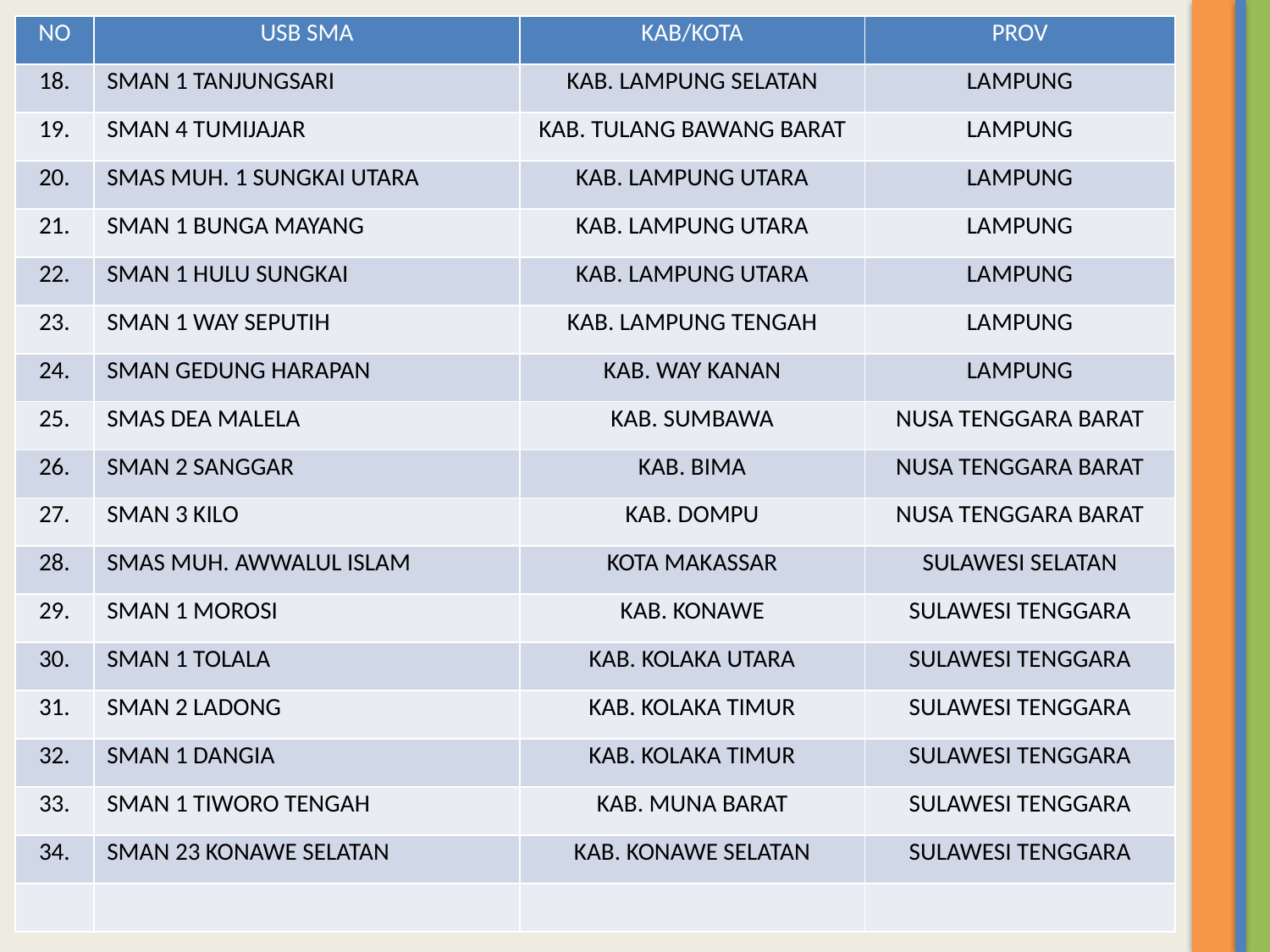

| NO | USB SMA | KAB/KOTA | PROV |
| --- | --- | --- | --- |
| 18. | SMAN 1 TANJUNGSARI | KAB. LAMPUNG SELATAN | LAMPUNG |
| 19. | SMAN 4 TUMIJAJAR | KAB. TULANG BAWANG BARAT | LAMPUNG |
| 20. | SMAS MUH. 1 SUNGKAI UTARA | KAB. LAMPUNG UTARA | LAMPUNG |
| 21. | SMAN 1 BUNGA MAYANG | KAB. LAMPUNG UTARA | LAMPUNG |
| 22. | SMAN 1 HULU SUNGKAI | KAB. LAMPUNG UTARA | LAMPUNG |
| 23. | SMAN 1 WAY SEPUTIH | KAB. LAMPUNG TENGAH | LAMPUNG |
| 24. | SMAN GEDUNG HARAPAN | KAB. WAY KANAN | LAMPUNG |
| 25. | SMAS DEA MALELA | KAB. SUMBAWA | NUSA TENGGARA BARAT |
| 26. | SMAN 2 SANGGAR | KAB. BIMA | NUSA TENGGARA BARAT |
| 27. | SMAN 3 KILO | KAB. DOMPU | NUSA TENGGARA BARAT |
| 28. | SMAS MUH. AWWALUL ISLAM | KOTA MAKASSAR | SULAWESI SELATAN |
| 29. | SMAN 1 MOROSI | KAB. KONAWE | SULAWESI TENGGARA |
| 30. | SMAN 1 TOLALA | KAB. KOLAKA UTARA | SULAWESI TENGGARA |
| 31. | SMAN 2 LADONG | KAB. KOLAKA TIMUR | SULAWESI TENGGARA |
| 32. | SMAN 1 DANGIA | KAB. KOLAKA TIMUR | SULAWESI TENGGARA |
| 33. | SMAN 1 TIWORO TENGAH | KAB. MUNA BARAT | SULAWESI TENGGARA |
| 34. | SMAN 23 KONAWE SELATAN | KAB. KONAWE SELATAN | SULAWESI TENGGARA |
|  |  |  |  |